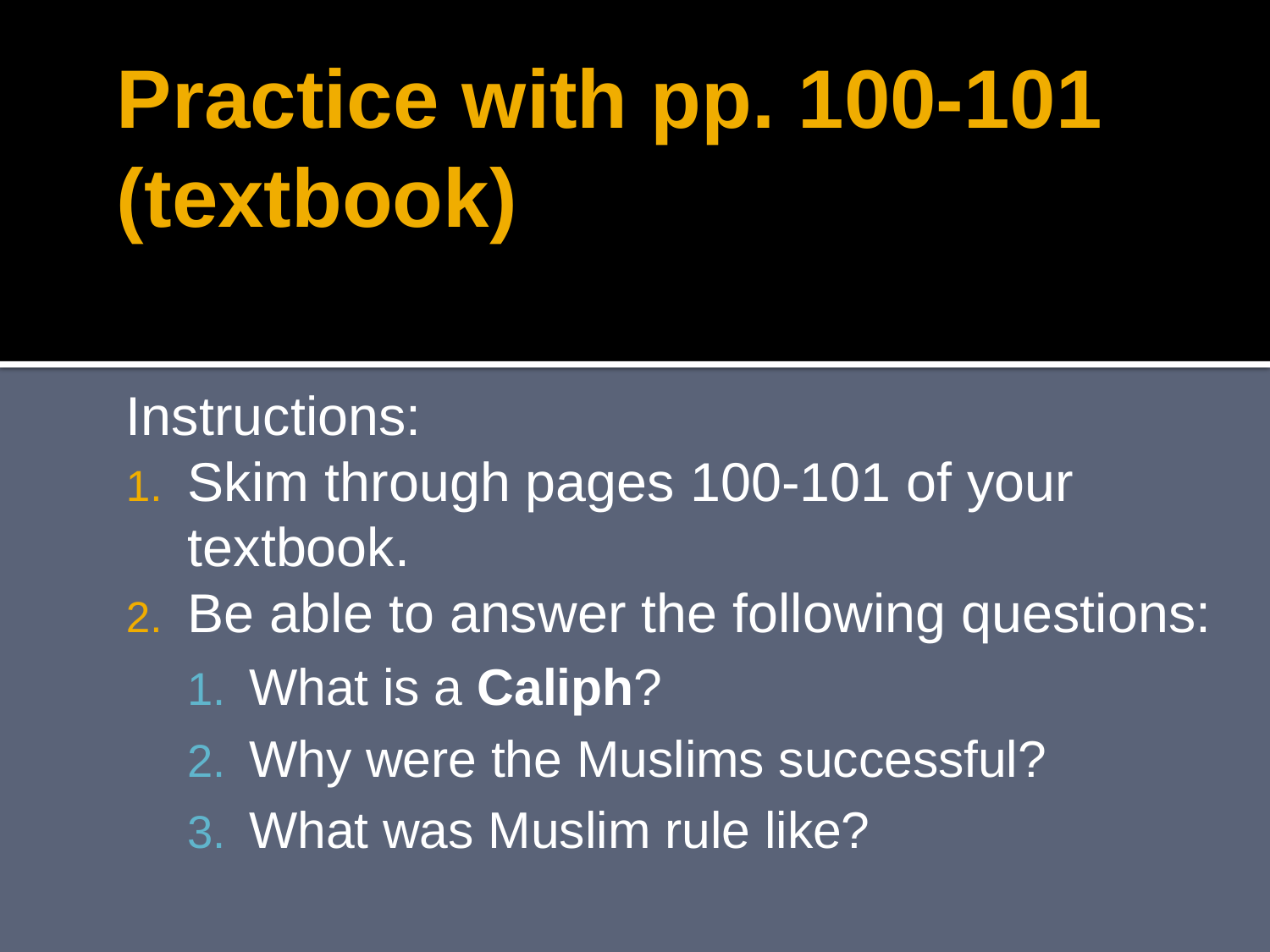

# Practice with pp. 100-101 (textbook)
Instructions:
Skim through pages 100-101 of your textbook.
Be able to answer the following questions:
What is a Caliph?
Why were the Muslims successful?
What was Muslim rule like?